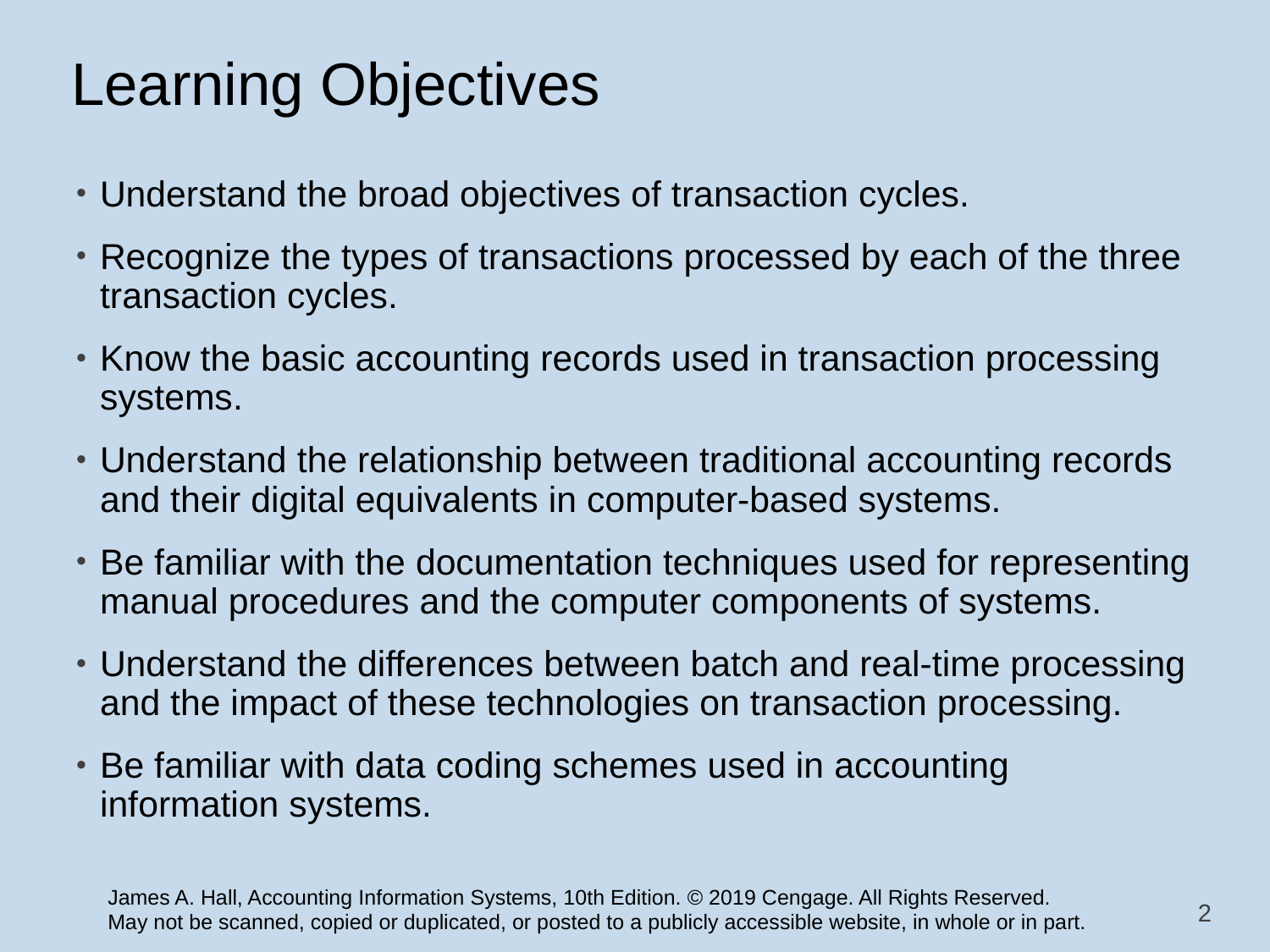

# Learning Objectives
Understand the broad objectives of transaction cycles.
Recognize the types of transactions processed by each of the three transaction cycles.
Know the basic accounting records used in transaction processing systems.
Understand the relationship between traditional accounting records and their digital equivalents in computer-based systems.
Be familiar with the documentation techniques used for representing manual procedures and the computer components of systems.
Understand the differences between batch and real-time processing and the impact of these technologies on transaction processing.
Be familiar with data coding schemes used in accounting information systems.
2